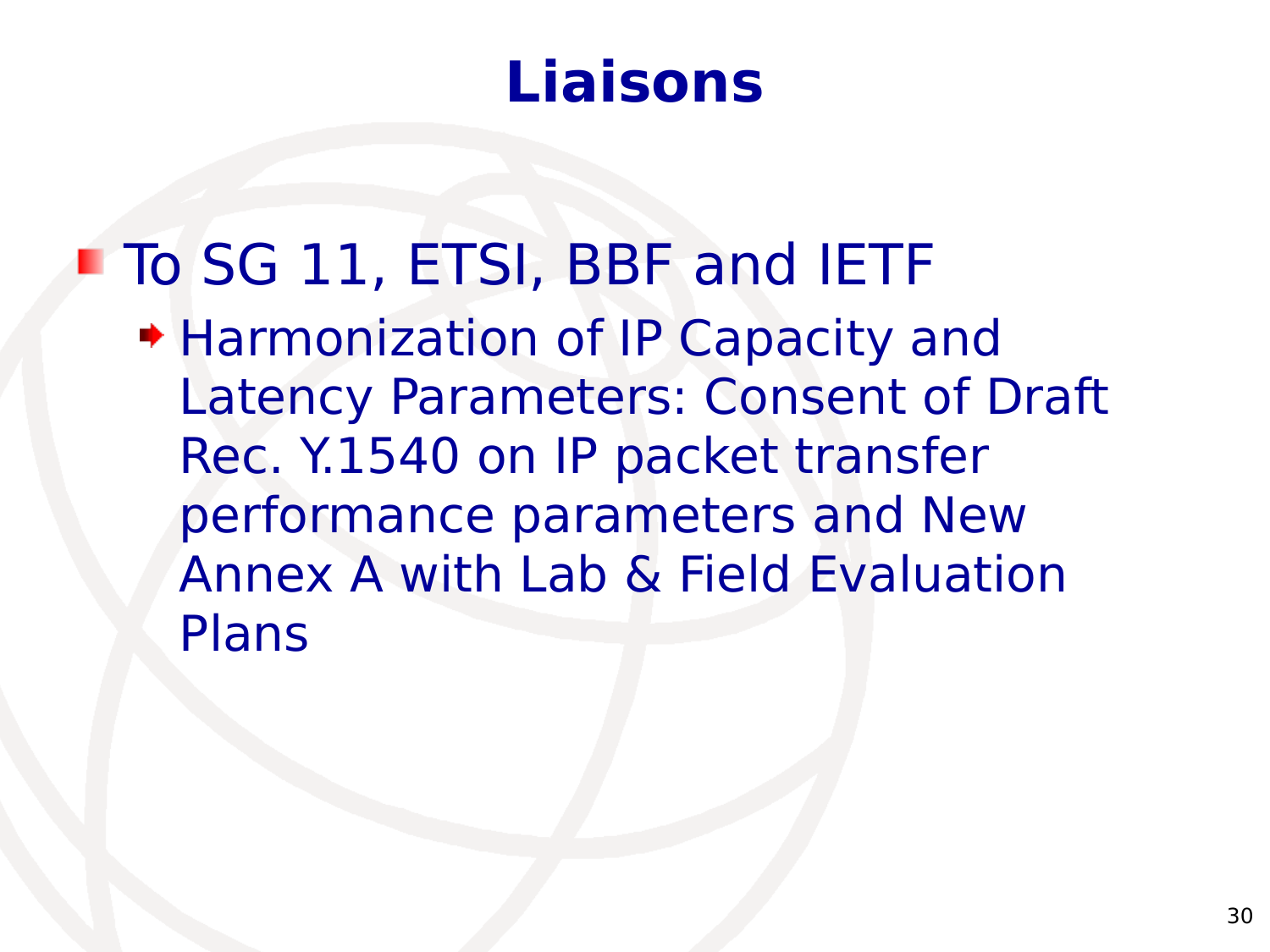

# Liaisons
To SG 11, ETSI, BBF and IETF
Harmonization of IP Capacity and Latency Parameters: Consent of Draft Rec. Y.1540 on IP packet transfer performance parameters and New Annex A with Lab & Field Evaluation Plans
30